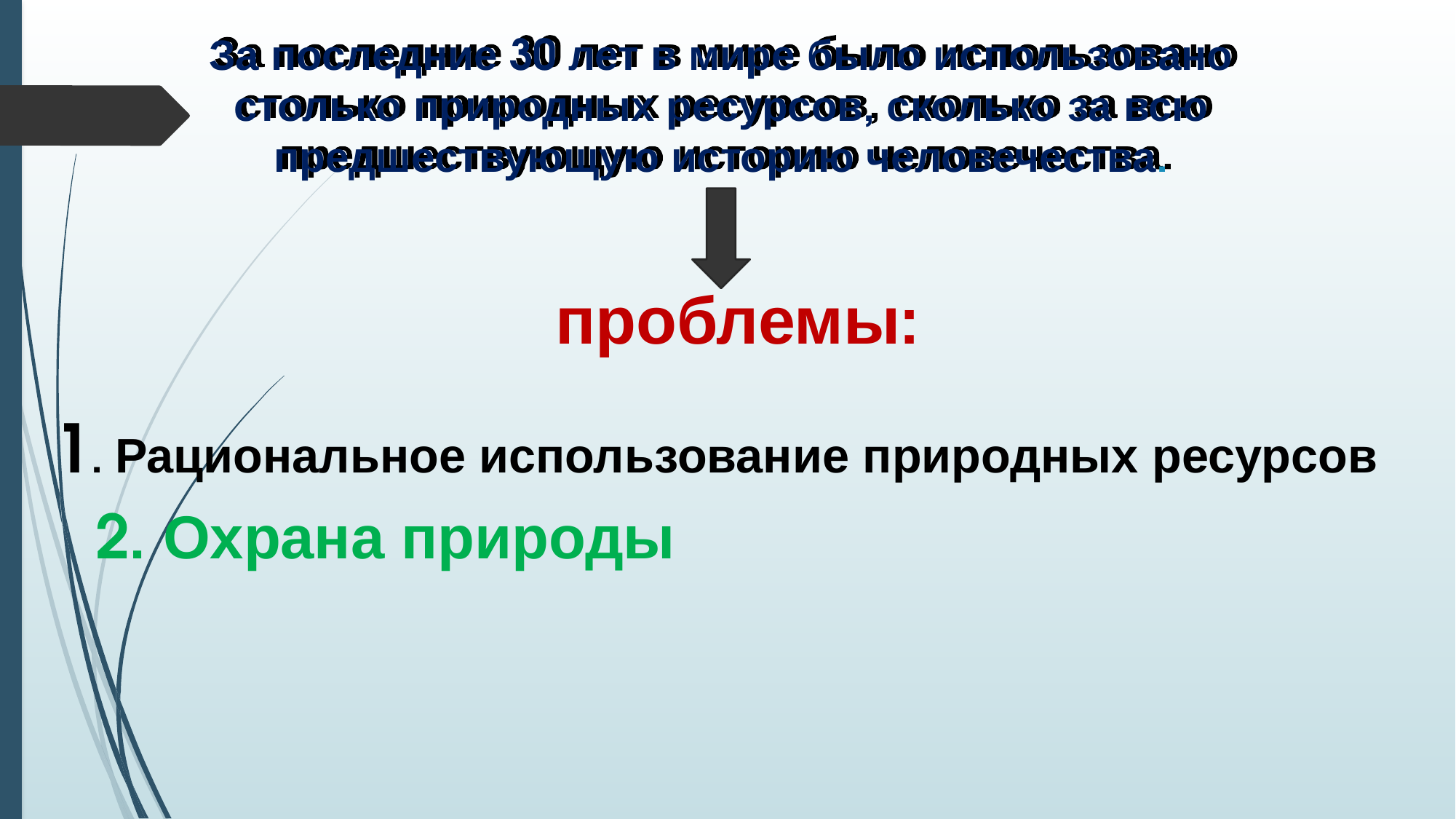

# За последние 30 лет в мире было использовано столько природных ресурсов, сколько за всю предшествующую историю человечества.

проблемы:
1. Рациональное использование природных ресурсов
2. Охрана природы